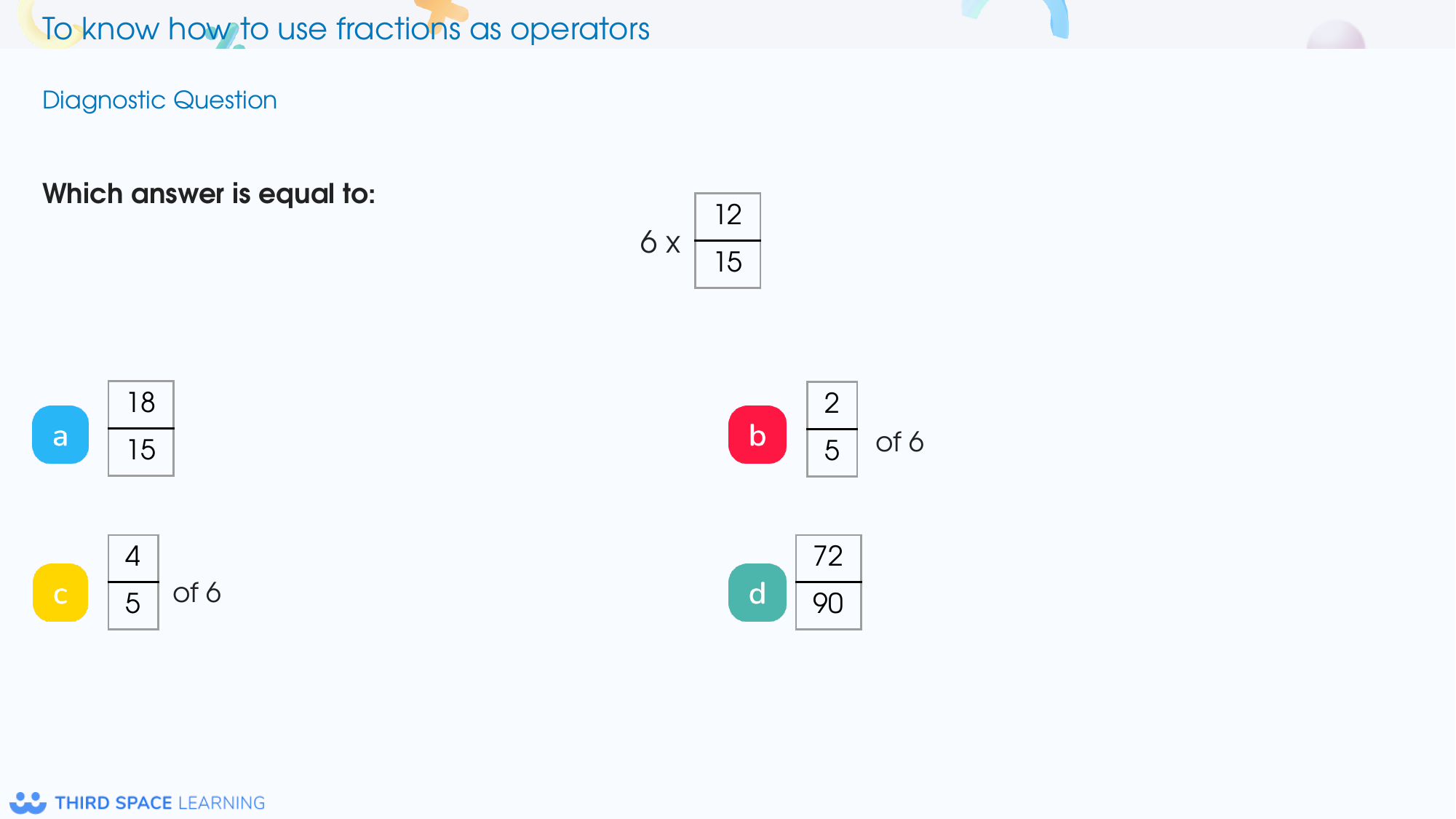

Which answer is equal to:
| 12 |
| --- |
| 15 |
6 x
| 18 |
| --- |
| 15 |
| 2 |
| --- |
| 5 |
         of 6
| 4 |
| --- |
| 5 |
| 72 |
| --- |
| 90 |
       of 6